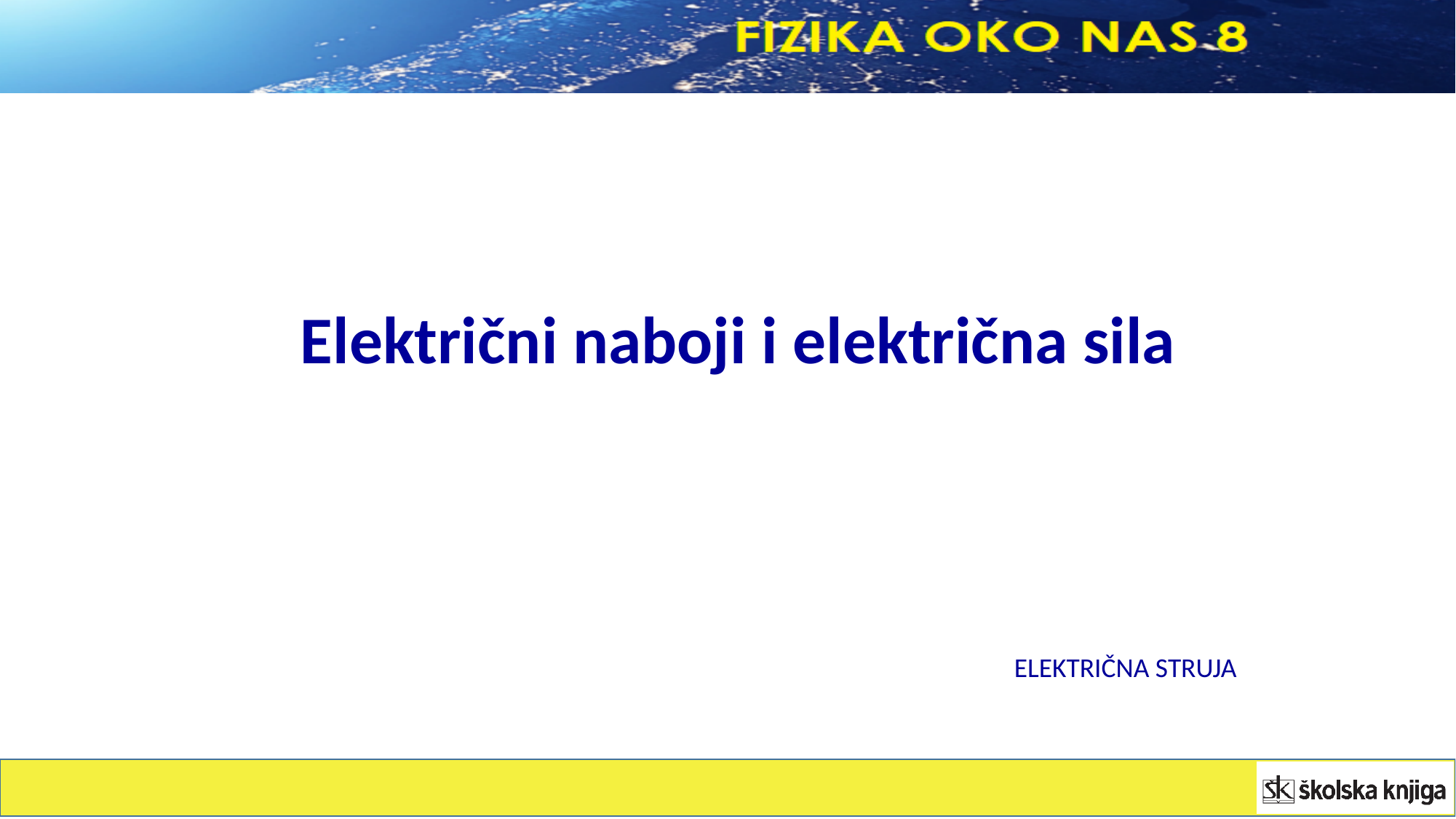

Električni naboji i električna sila
ELEKTRIČNA STRUJA